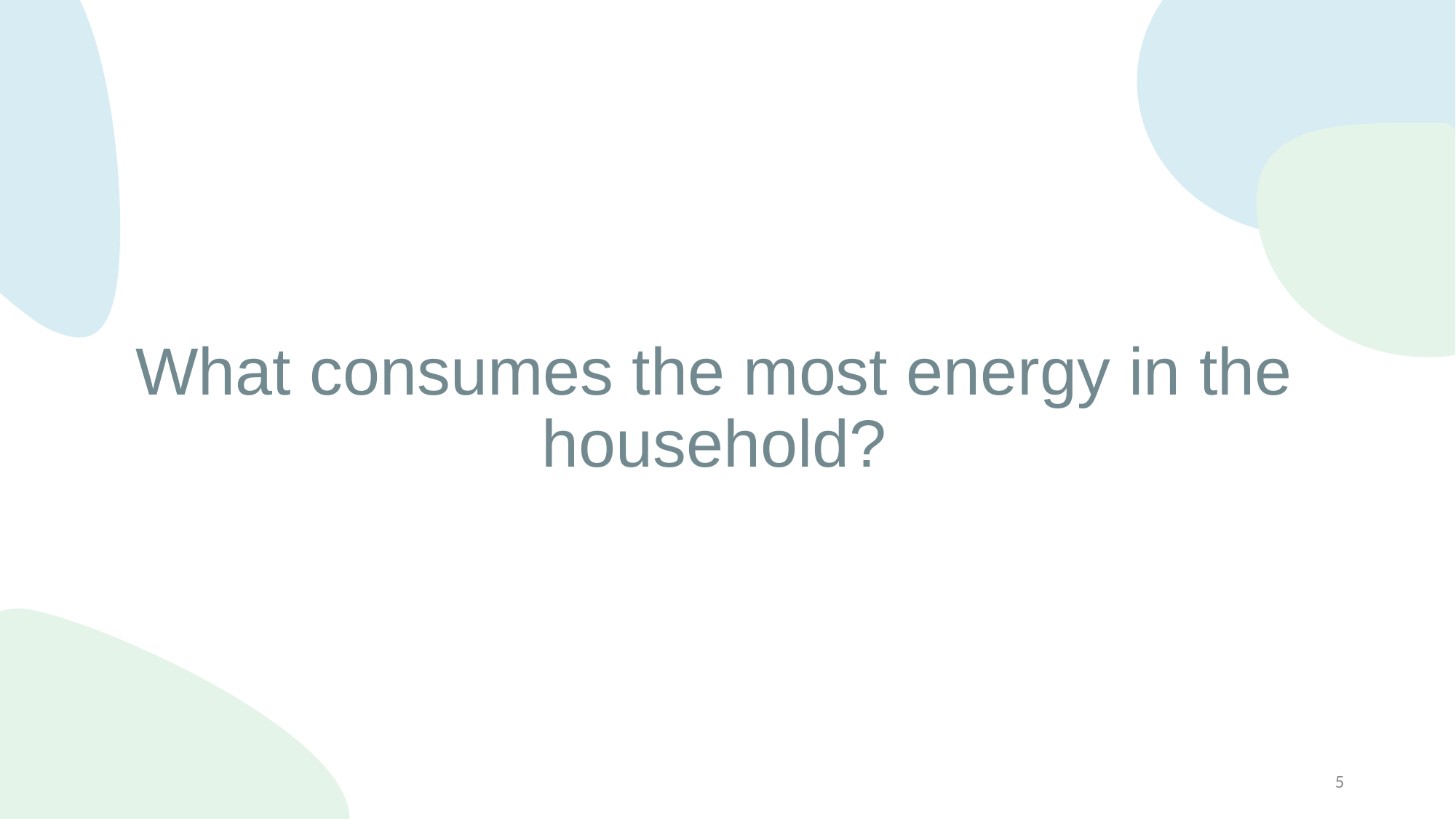

# What consumes the most energy in the household?

5